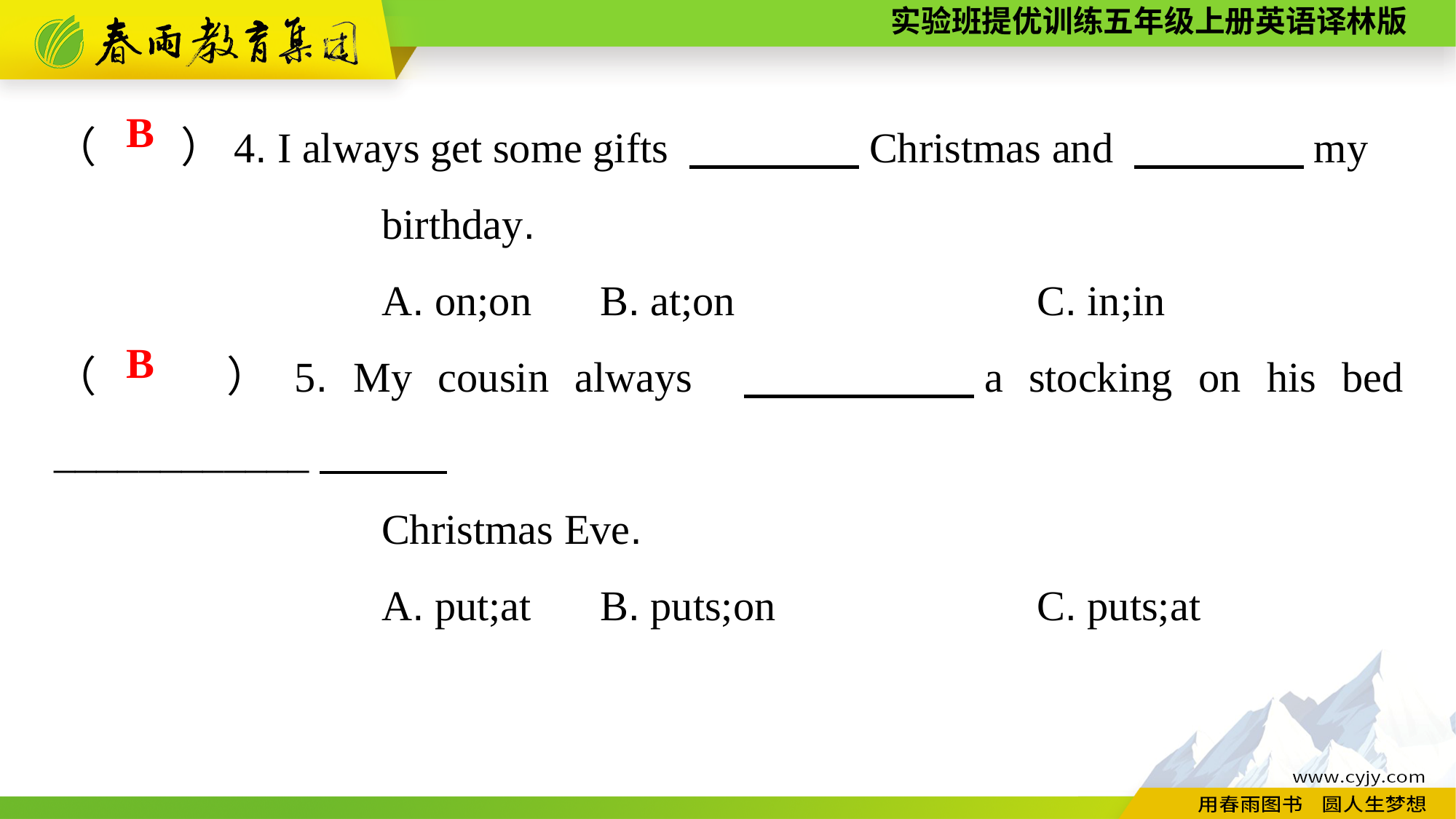

（　　）4. I always get some gifts 　　　　Christmas and 　　　　my
			birthday.
			A. on;on	B. at;on			C. in;in
（　　）5. My cousin always 　　　　a stocking on his bed ____________
			Christmas Eve.
			A. put;at	B. puts;on			C. puts;at
B
B